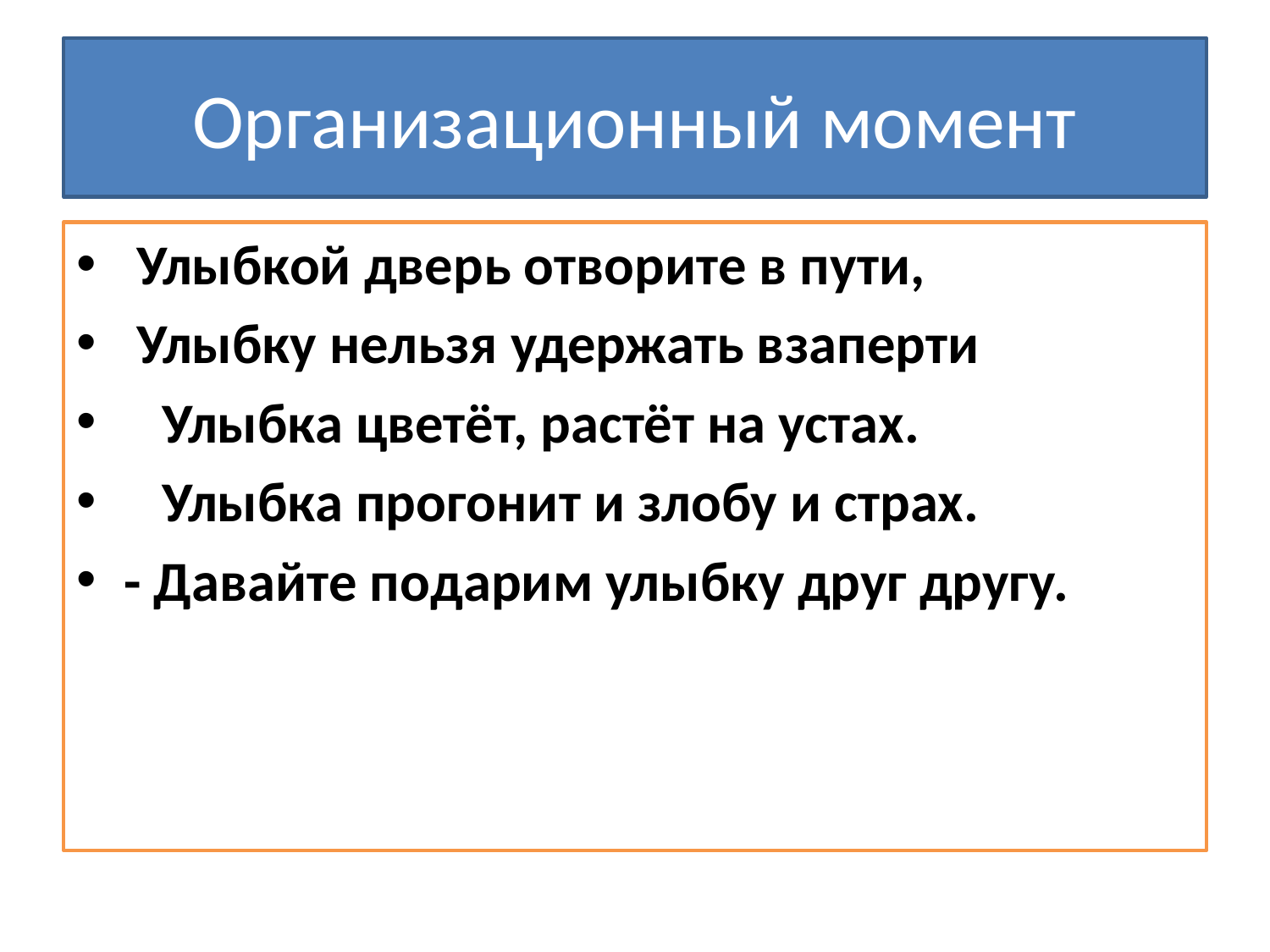

# Организационный момент
 Улыбкой дверь отворите в пути,
 Улыбку нельзя удержать взаперти
   Улыбка цветёт, растёт на устах.
   Улыбка прогонит и злобу и страх.
- Давайте подарим улыбку друг другу.